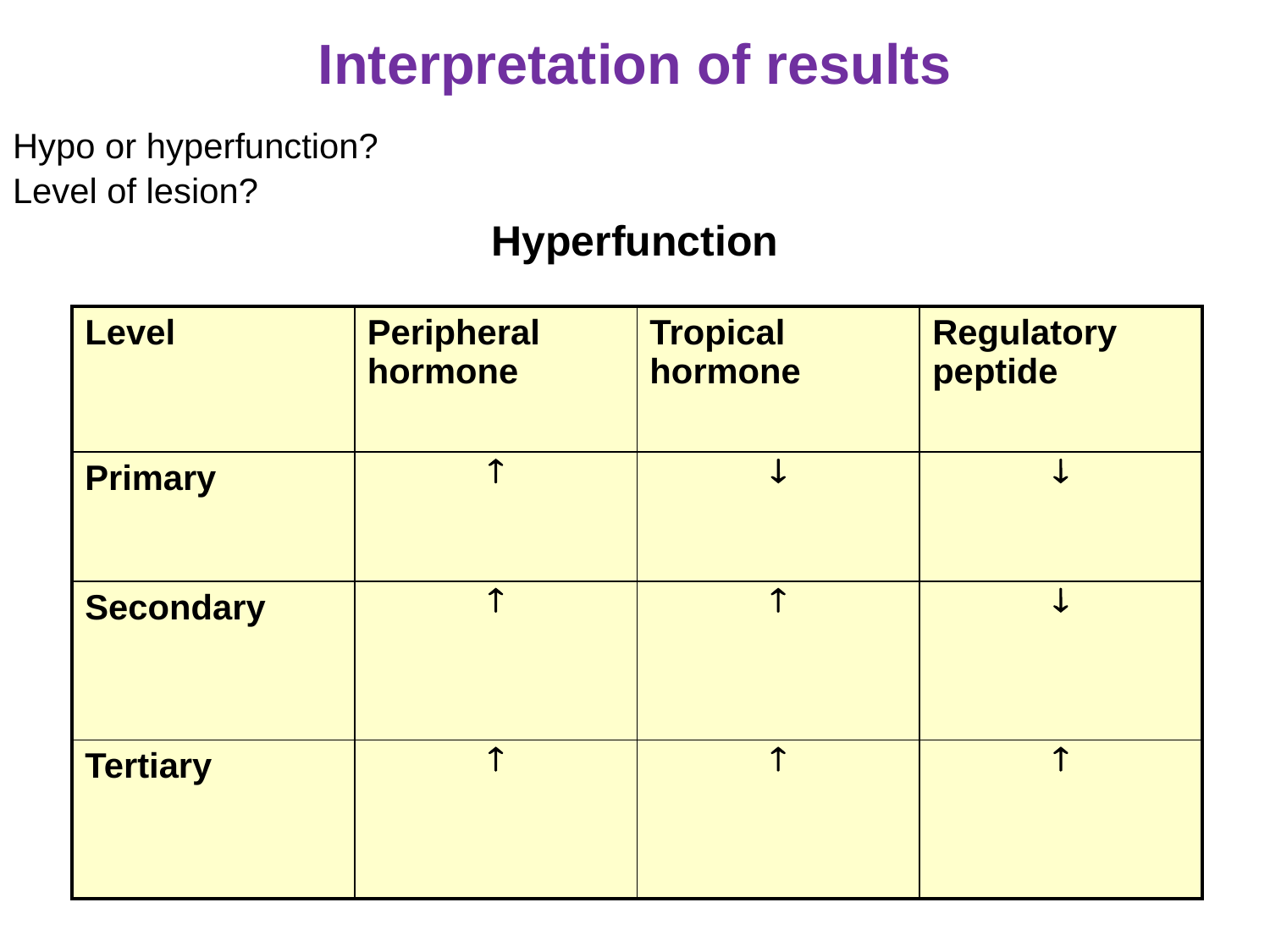

# Interpretation of results
Hypo or hyperfunction?
Level of lesion?
Hyperfunction
| Level | Peripheral hormone | Tropical hormone | Regulatory peptide |
| --- | --- | --- | --- |
| Primary | ↑ | ↓ | ↓ |
| Secondary | ↑ | ↑ | ↓ |
| Tertiary | ↑ | ↑ | ↑ |